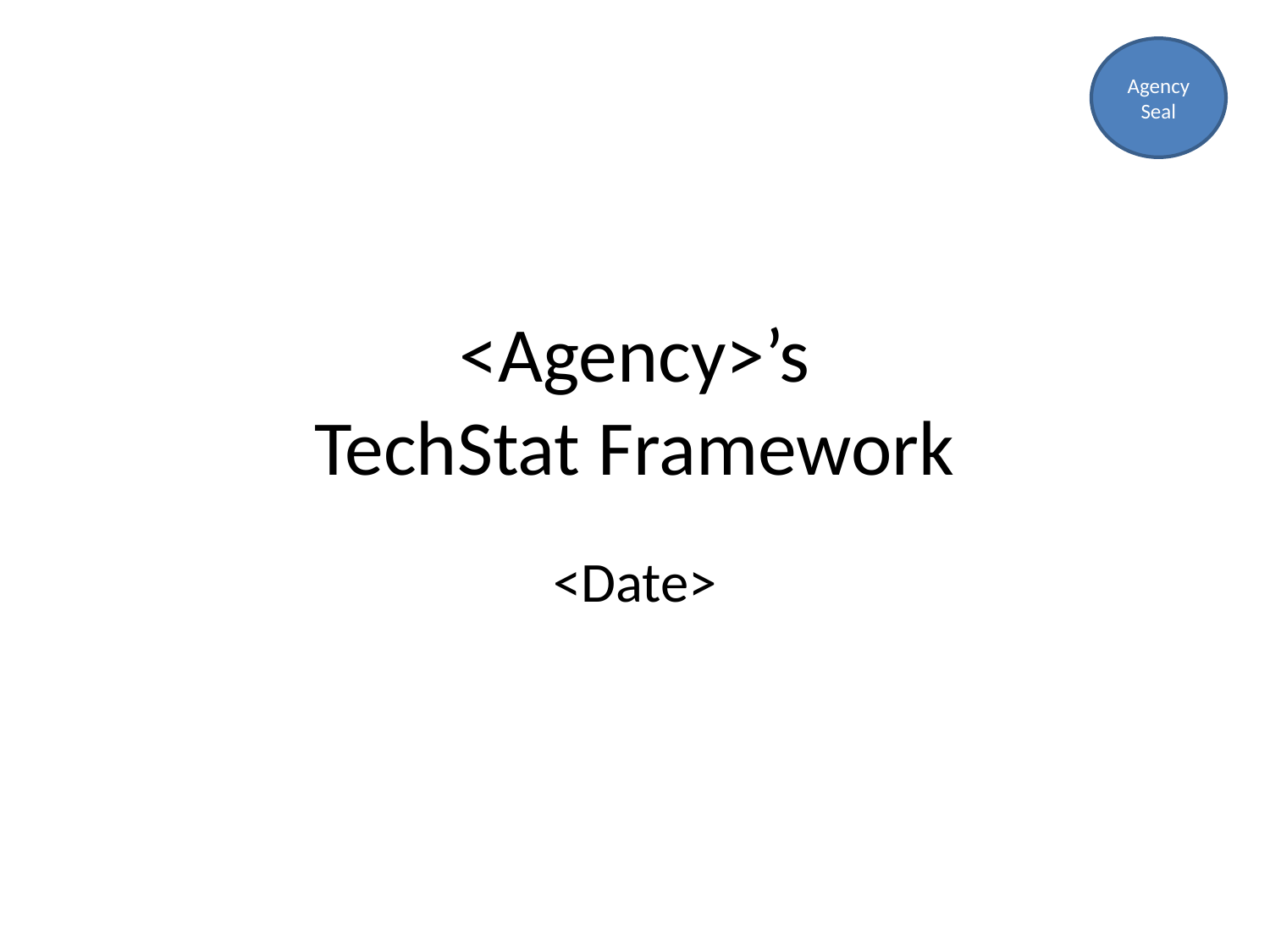

Agency Seal
# <Agency>’s TechStat Framework
<Date>